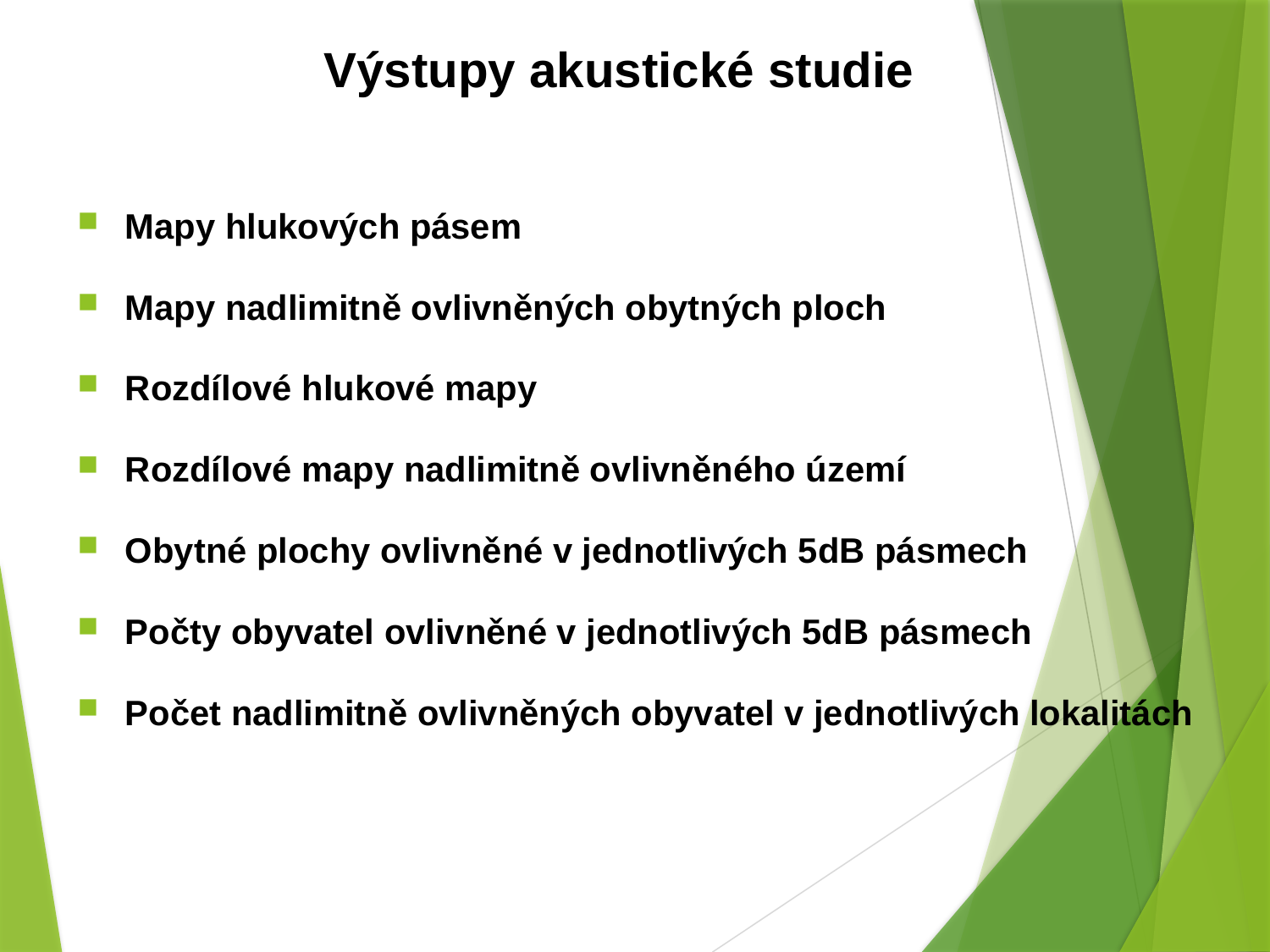

# Výstupy akustické studie
Mapy hlukových pásem
Mapy nadlimitně ovlivněných obytných ploch
Rozdílové hlukové mapy
Rozdílové mapy nadlimitně ovlivněného území
Obytné plochy ovlivněné v jednotlivých 5dB pásmech
Počty obyvatel ovlivněné v jednotlivých 5dB pásmech
Počet nadlimitně ovlivněných obyvatel v jednotlivých lokalitách